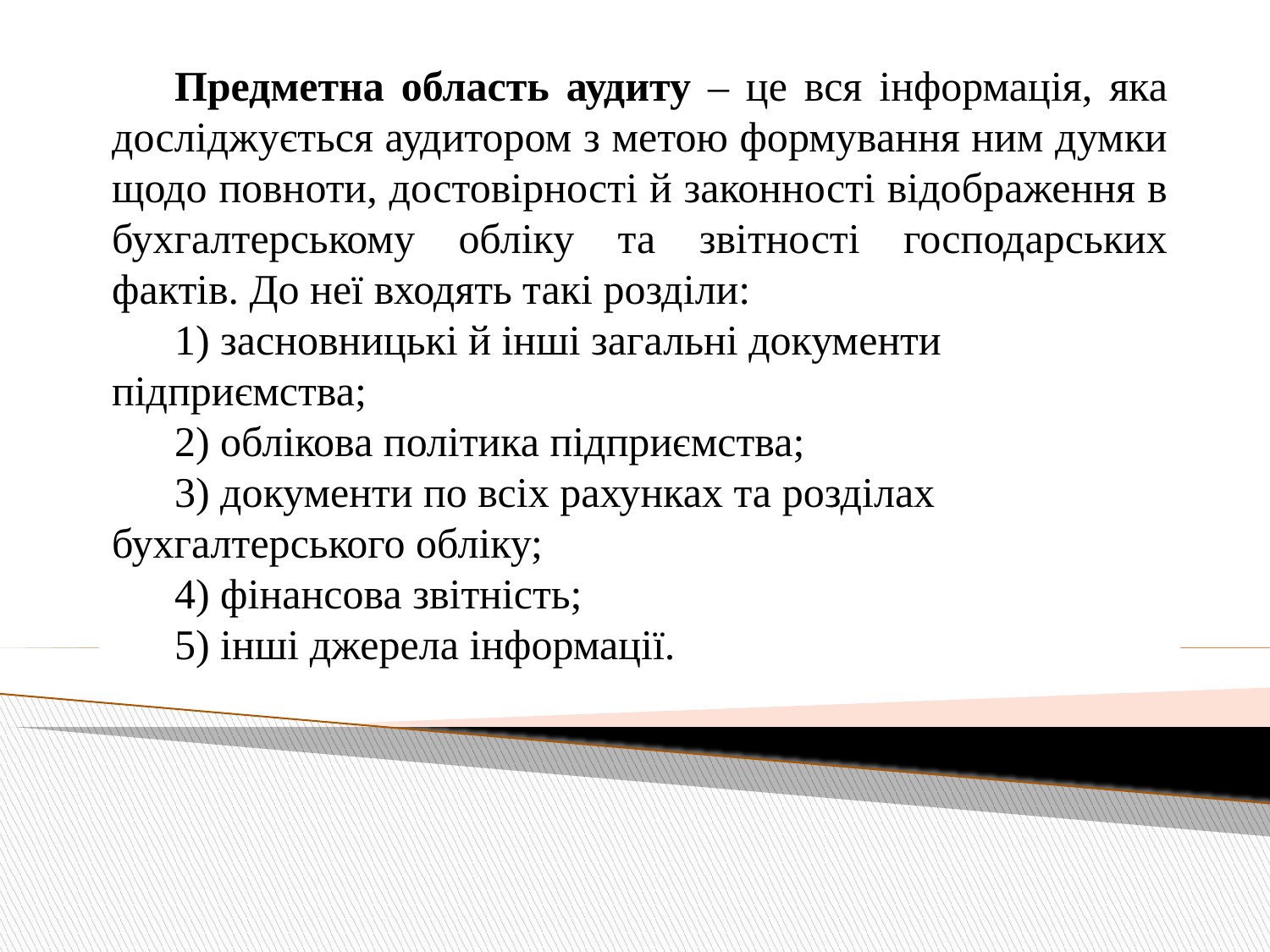

Предметна область аудиту – це вся інформація, яка досліджується аудитором з метою формування ним думки щодо повноти, достовірності й законності відображення в бухгалтерському обліку та звітності господарських фактів. До неї входять такі розділи:
1) засновницькі й інші загальні документи підприємства;
2) облікова політика підприємства;
3) документи по всіх рахунках та розділах бухгалтерського обліку;
4) фінансова звітність;
5) інші джерела інформації.